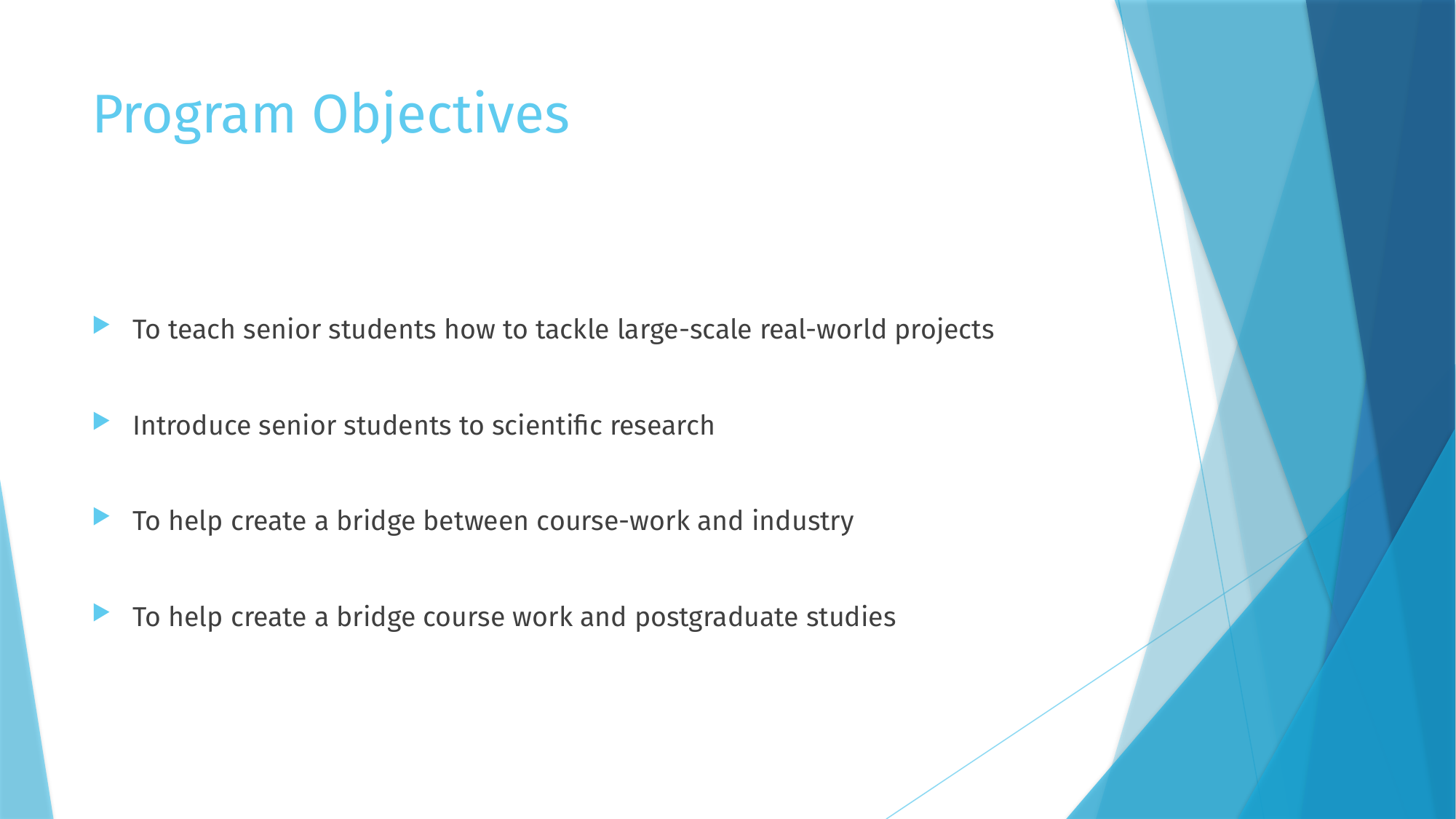

# Program Objectives

To teach senior students how to tackle large-scale real-world projects

Introduce senior students to scientific research

To help create a bridge between course-work and industry

To help create a bridge course work and postgraduate studies